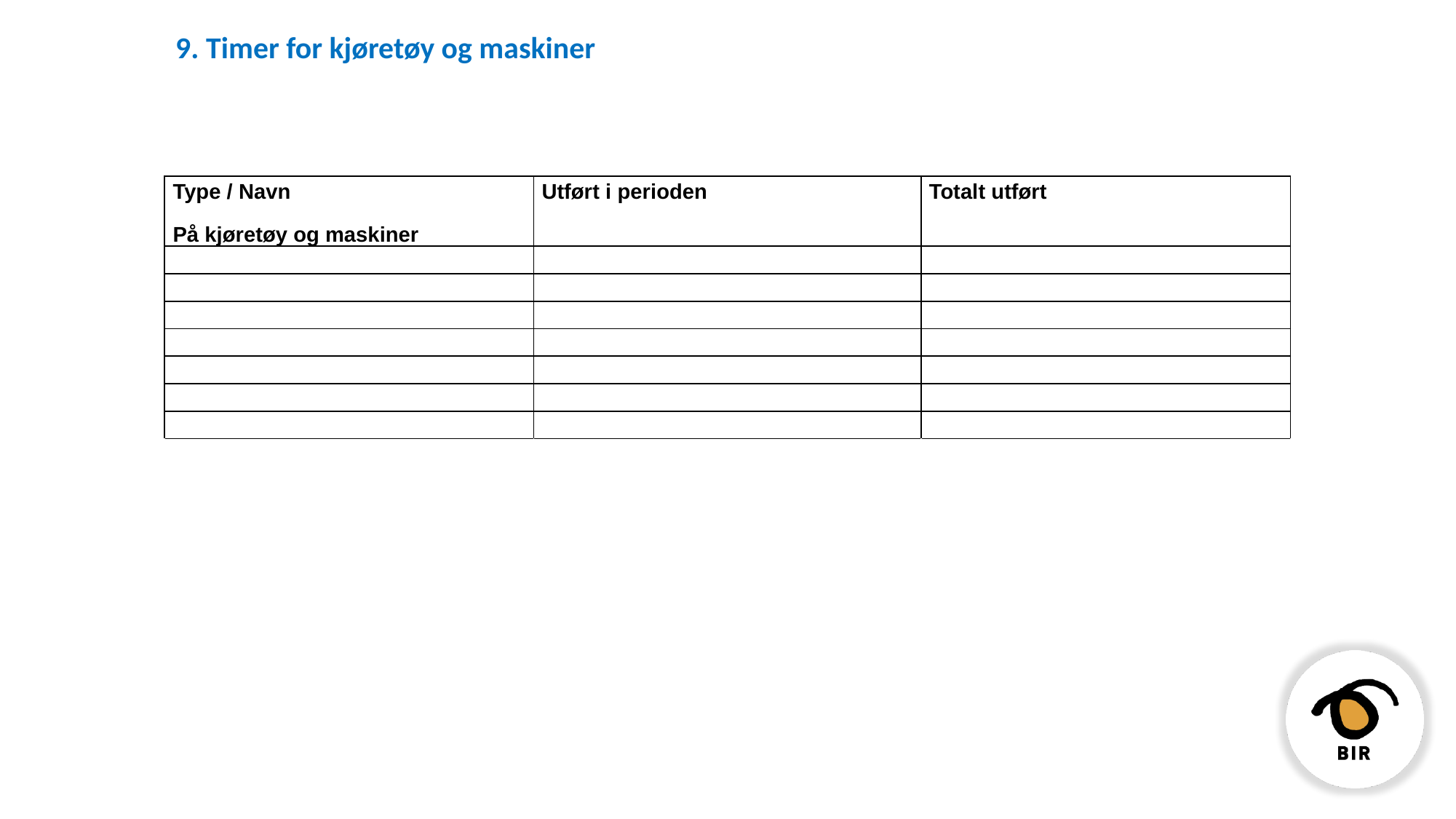

# 9. Timer for kjøretøy og maskiner
| Type / Navn På kjøretøy og maskiner | Utført i perioden | Totalt utført |
| --- | --- | --- |
|  |  |  |
|  |  |  |
|  |  |  |
|  |  |  |
|  |  |  |
|  |  |  |
|  |  |  |
|  |  |  |